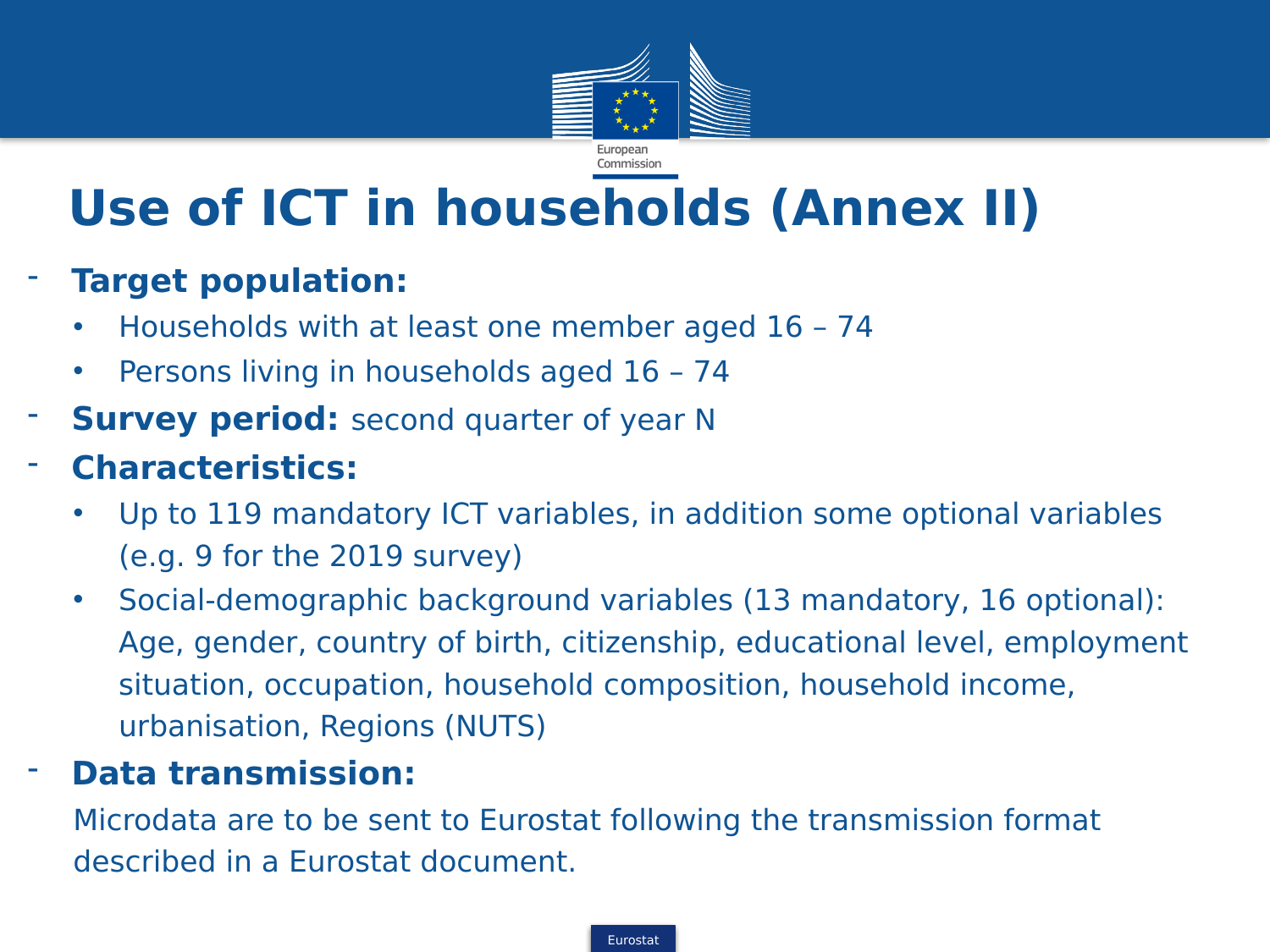

# Use of ICT in households (Annex II)
Target population:
Households with at least one member aged 16 – 74
Persons living in households aged 16 – 74
Survey period: second quarter of year N
Characteristics:
Up to 119 mandatory ICT variables, in addition some optional variables (e.g. 9 for the 2019 survey)
Social-demographic background variables (13 mandatory, 16 optional):
Age, gender, country of birth, citizenship, educational level, employment situation, occupation, household composition, household income, urbanisation, Regions (NUTS)
Data transmission:
Microdata are to be sent to Eurostat following the transmission format described in a Eurostat document.